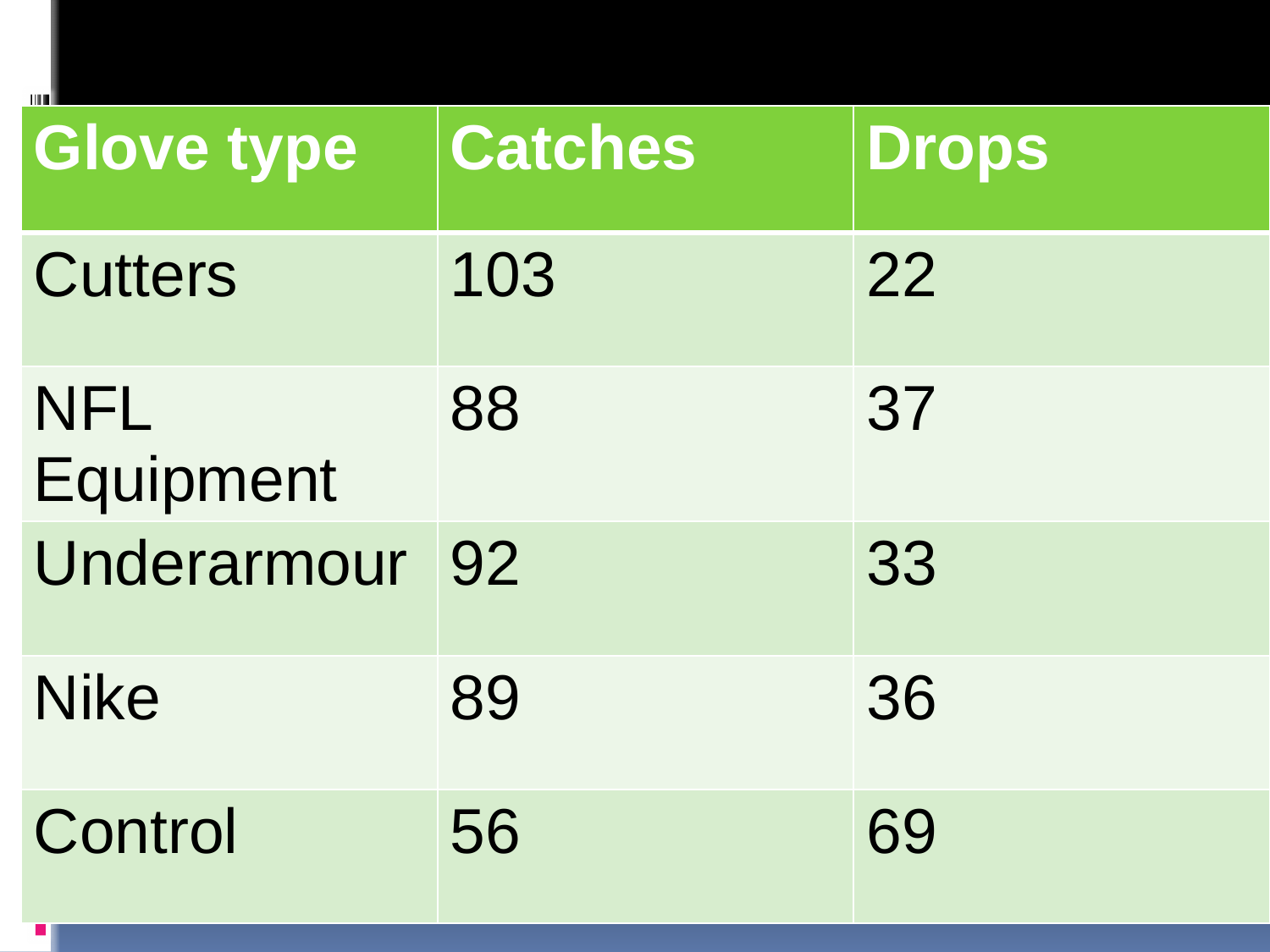

#
| Glove type | Catches | Drops |
| --- | --- | --- |
| Cutters | 103 | 22 |
| NFL Equipment | 88 | 37 |
| Underarmour | 92 | 33 |
| Nike | 89 | 36 |
| Control | 56 | 69 |